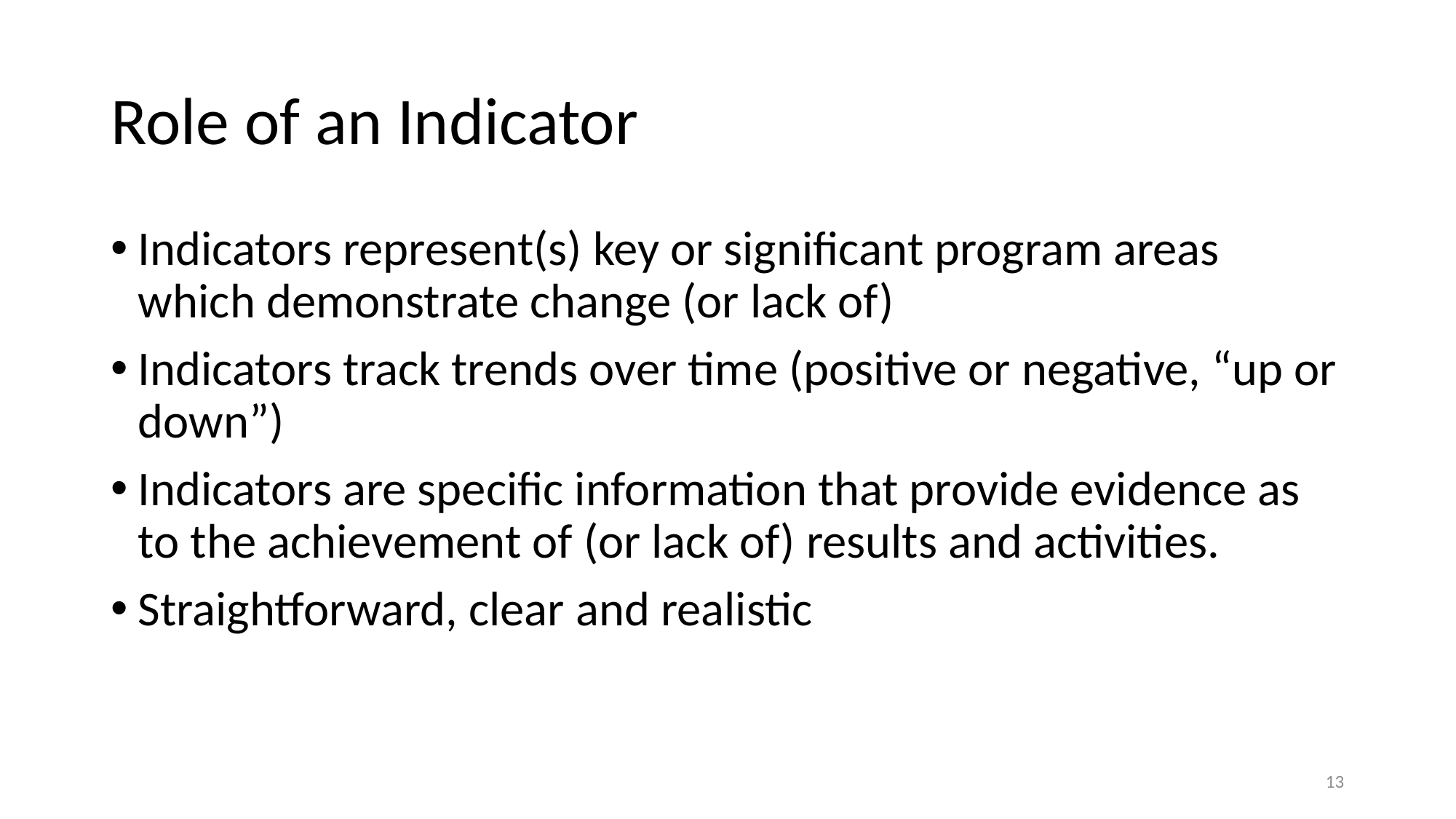

# Role of an Indicator
Indicators represent(s) key or significant program areas which demonstrate change (or lack of)
Indicators track trends over time (positive or negative, “up or down”)
Indicators are specific information that provide evidence as to the achievement of (or lack of) results and activities.
Straightforward, clear and realistic
13